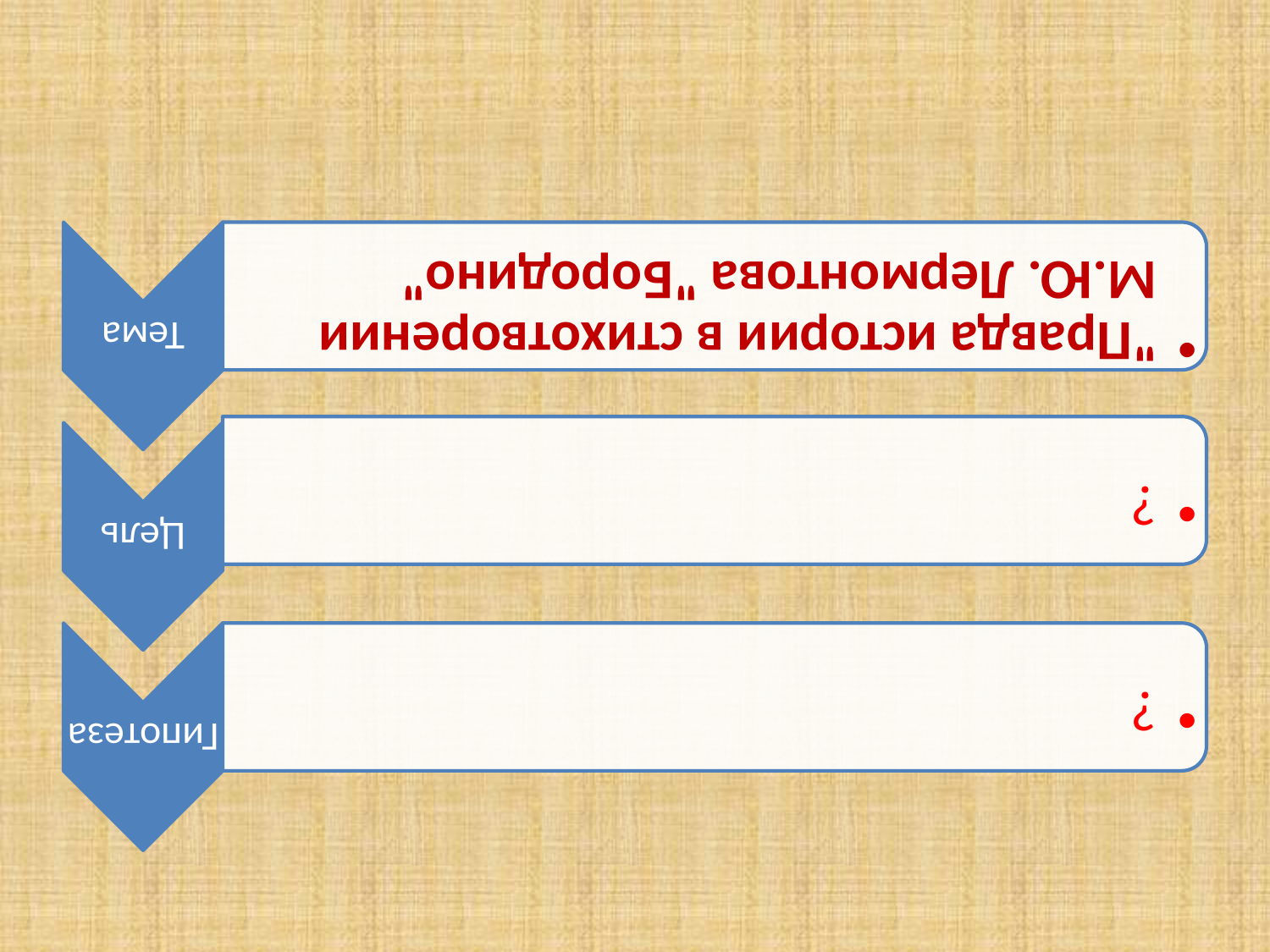

#
Тема
"Правда истории в стихотворении М.Ю. Лермонтова "Бородино"
Цель
?
Гипотеза
?